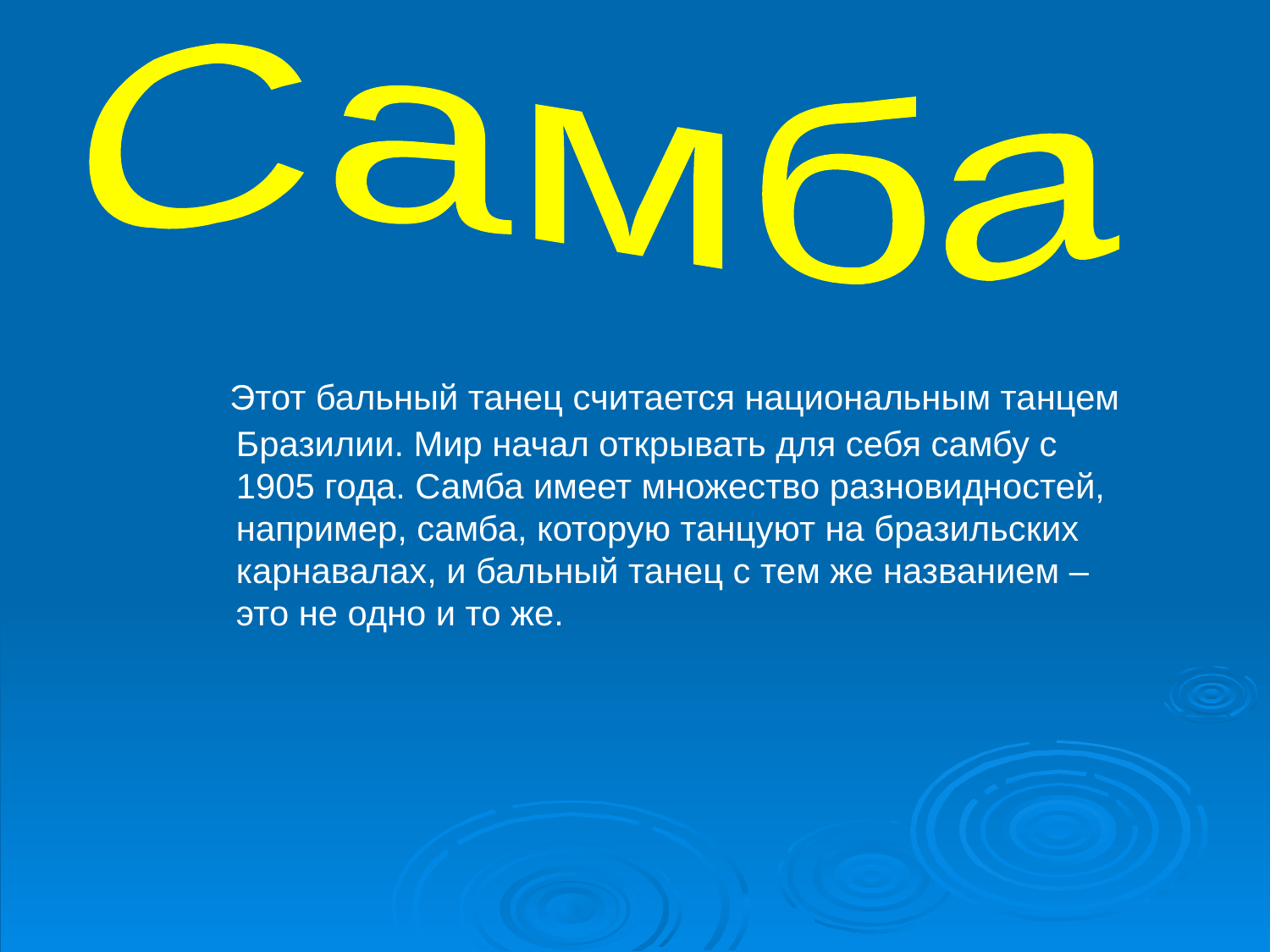

Самба
     Этот бальный танец считается национальным танцем Бразилии. Мир начал открывать для себя самбу с 1905 года. Самба имеет множество разновидностей, например, самба, которую танцуют на бразильских карнавалах, и бальный танец с тем же названием – это не одно и то же.